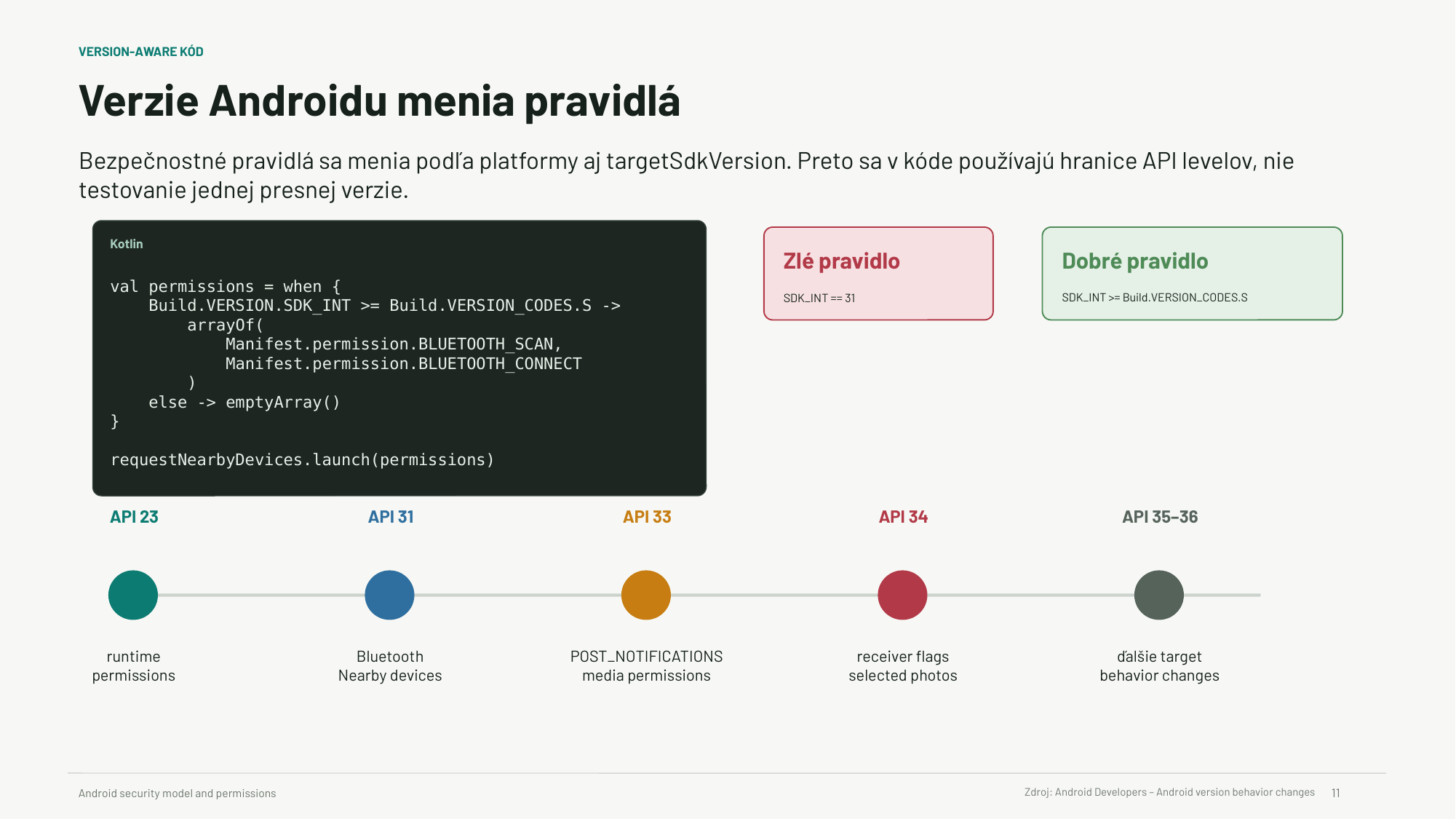

VERSION-AWARE KÓD
Verzie Androidu menia pravidlá
Bezpečnostné pravidlá sa menia podľa platformy aj targetSdkVersion. Preto sa v kóde používajú hranice API levelov, nie testovanie jednej presnej verzie.

Kotlin
Zlé pravidlo
Dobré pravidlo
val permissions = when {
    Build.VERSION.SDK_INT >= Build.VERSION_CODES.S ->
        arrayOf(
            Manifest.permission.BLUETOOTH_SCAN,
            Manifest.permission.BLUETOOTH_CONNECT
        )
    else -> emptyArray()
}

requestNearbyDevices.launch(permissions)
SDK_INT == 31
SDK_INT >= Build.VERSION_CODES.S
API 23
API 31
API 33
API 34
API 35–36

runtime
permissions
Bluetooth
Nearby devices
POST_NOTIFICATIONS
media permissions
receiver flags
selected photos
ďalšie target
behavior changes
11
Zdroj: Android Developers – Android version behavior changes